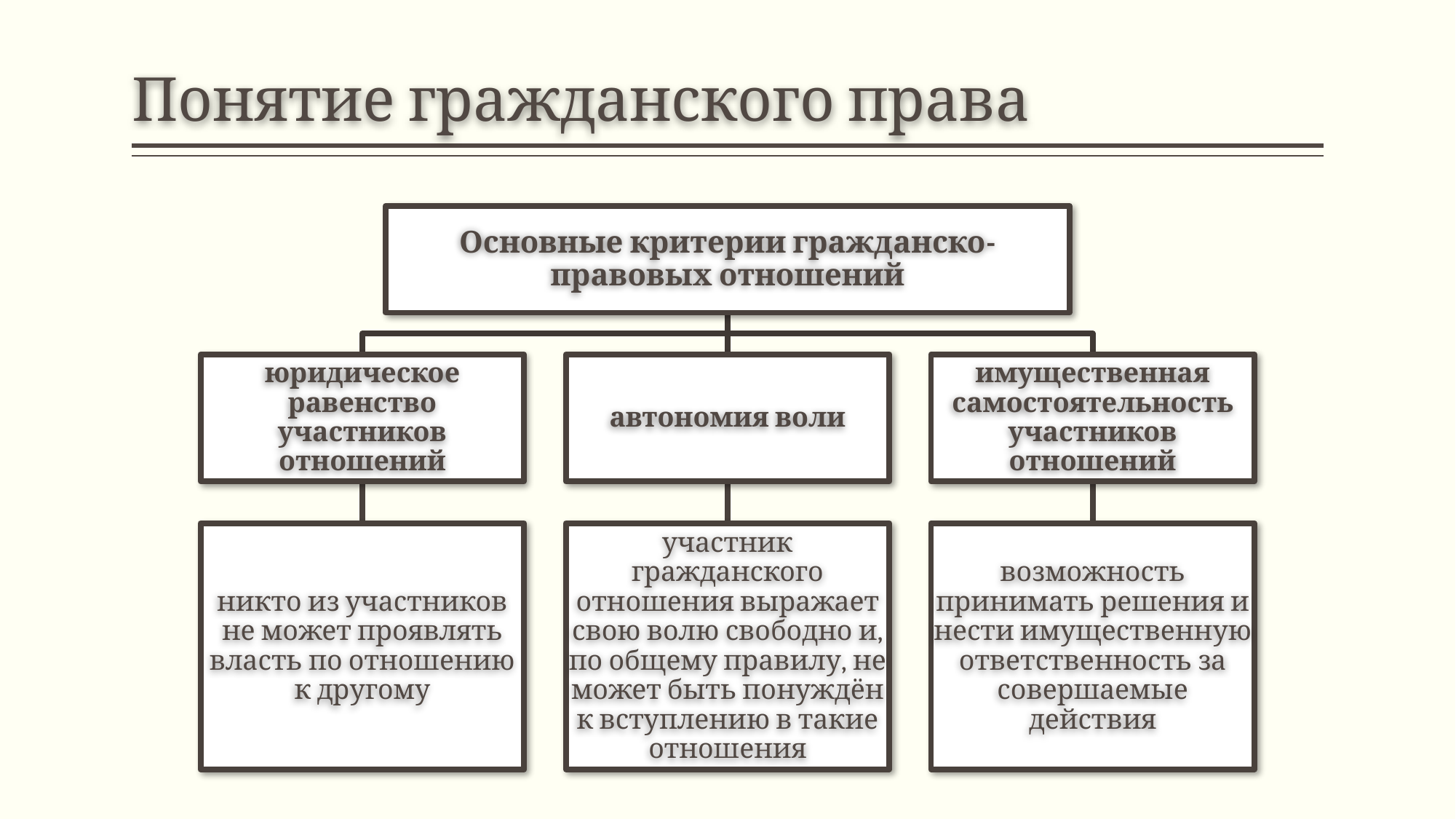

# Понятие гражданского права

Основные критерии гражданско-правовых отношений

юридическое равенство участников отношений

автономия воли

имущественная самостоятельность участников отношений

никто из участников не может проявлять власть по отношению к другому

участник гражданского отношения выражает свою волю свободно и, по общему правилу, не может быть понуждён к вступлению в такие отношения

возможность принимать решения и нести имущественную ответственность за совершаемые действия